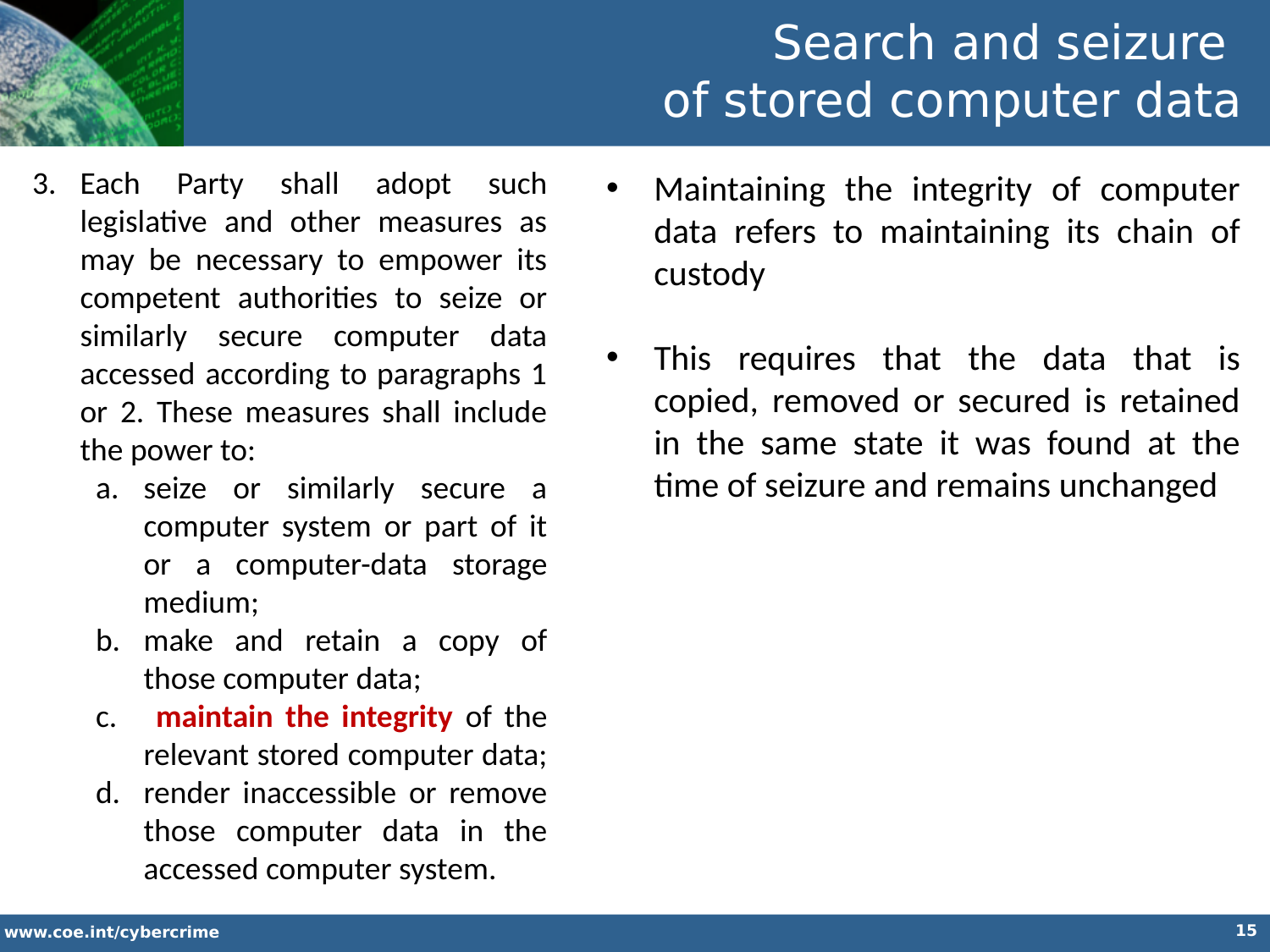

Search and seizure
of stored computer data
Each Party shall adopt such legislative and other measures as may be necessary to empower its competent authorities to seize or similarly secure computer data accessed according to paragraphs 1 or 2. These measures shall include the power to:
seize or similarly secure a computer system or part of it or a computer-data storage medium;
make and retain a copy of those computer data;
 maintain the integrity of the relevant stored computer data;
render inaccessible or remove those computer data in the accessed computer system.
Maintaining the integrity of computer data refers to maintaining its chain of custody

This requires that the data that is copied, removed or secured is retained in the same state it was found at the time of seizure and remains unchanged